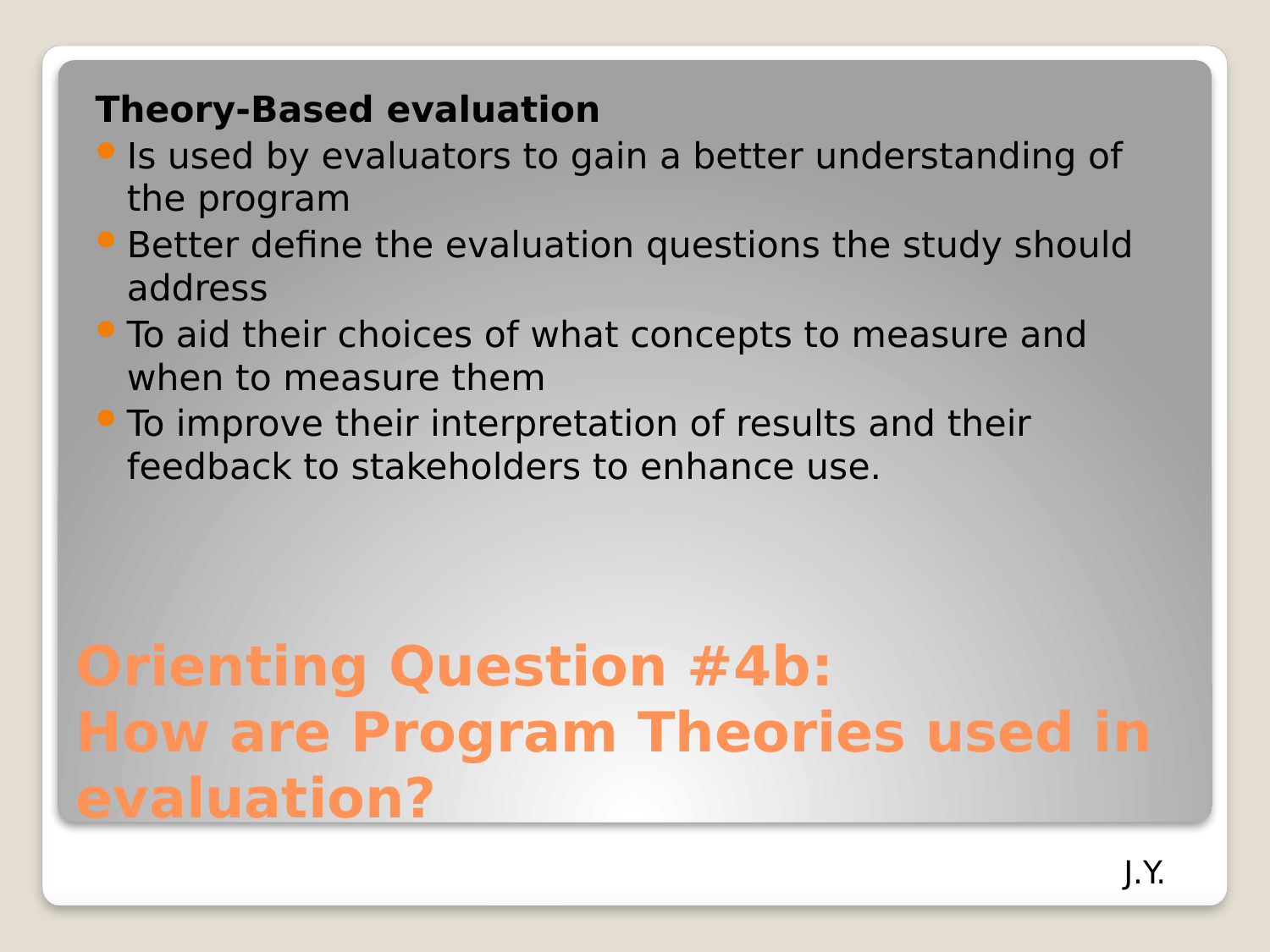

Theory-Based evaluation
Is used by evaluators to gain a better understanding of the program
Better define the evaluation questions the study should address
To aid their choices of what concepts to measure and when to measure them
To improve their interpretation of results and their feedback to stakeholders to enhance use.

# Orienting Question #4b: How are Program Theories used in evaluation?
J.Y.